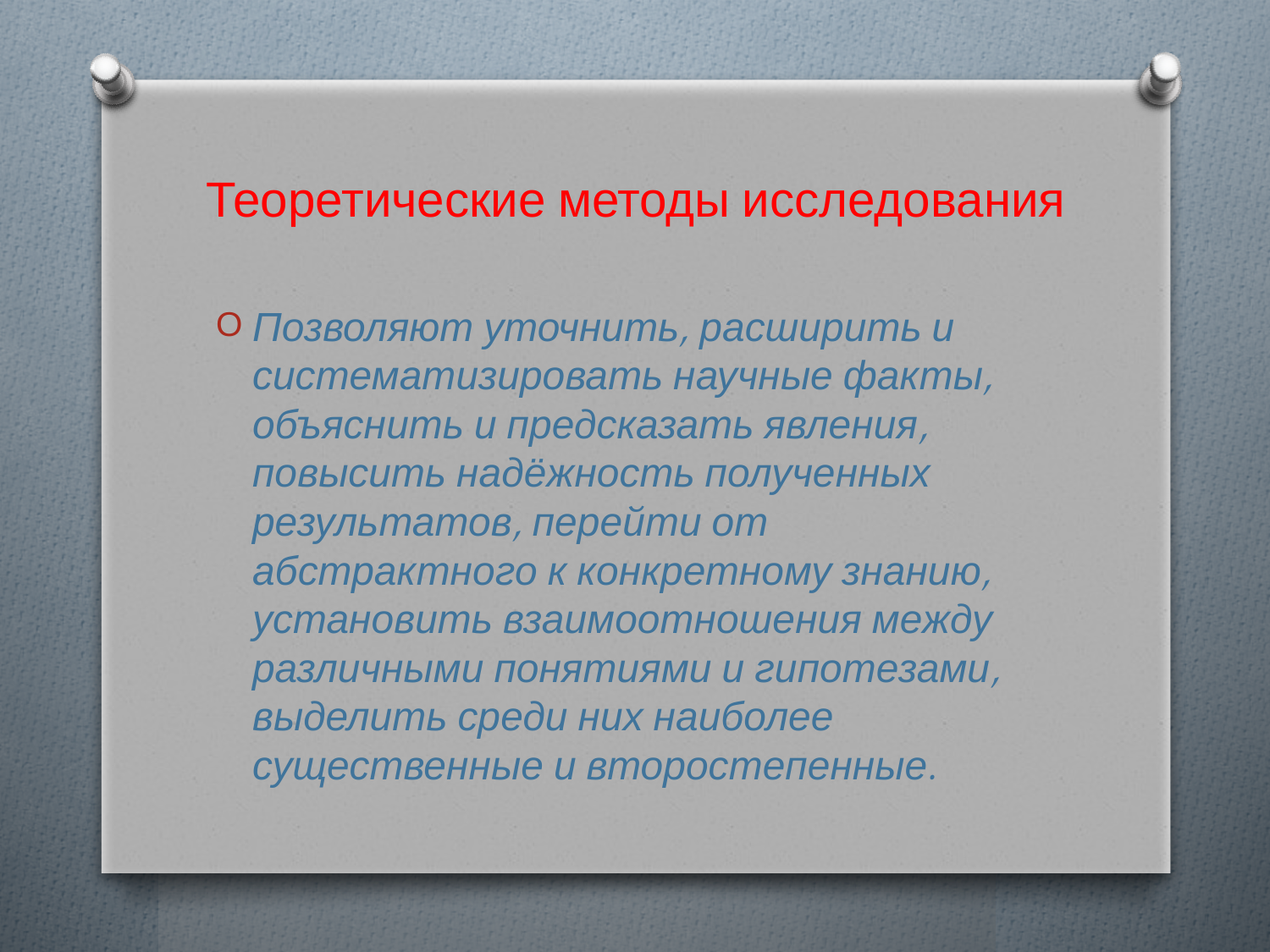

# Теоретические методы исследования
Позволяют уточнить, расширить и систематизировать научные факты, объяснить и предсказать явления, повысить надёжность полученных результатов, перейти от абстрактного к конкретному знанию, установить взаимоотношения между различными понятиями и гипотезами, выделить среди них наиболее существенные и второстепенные.